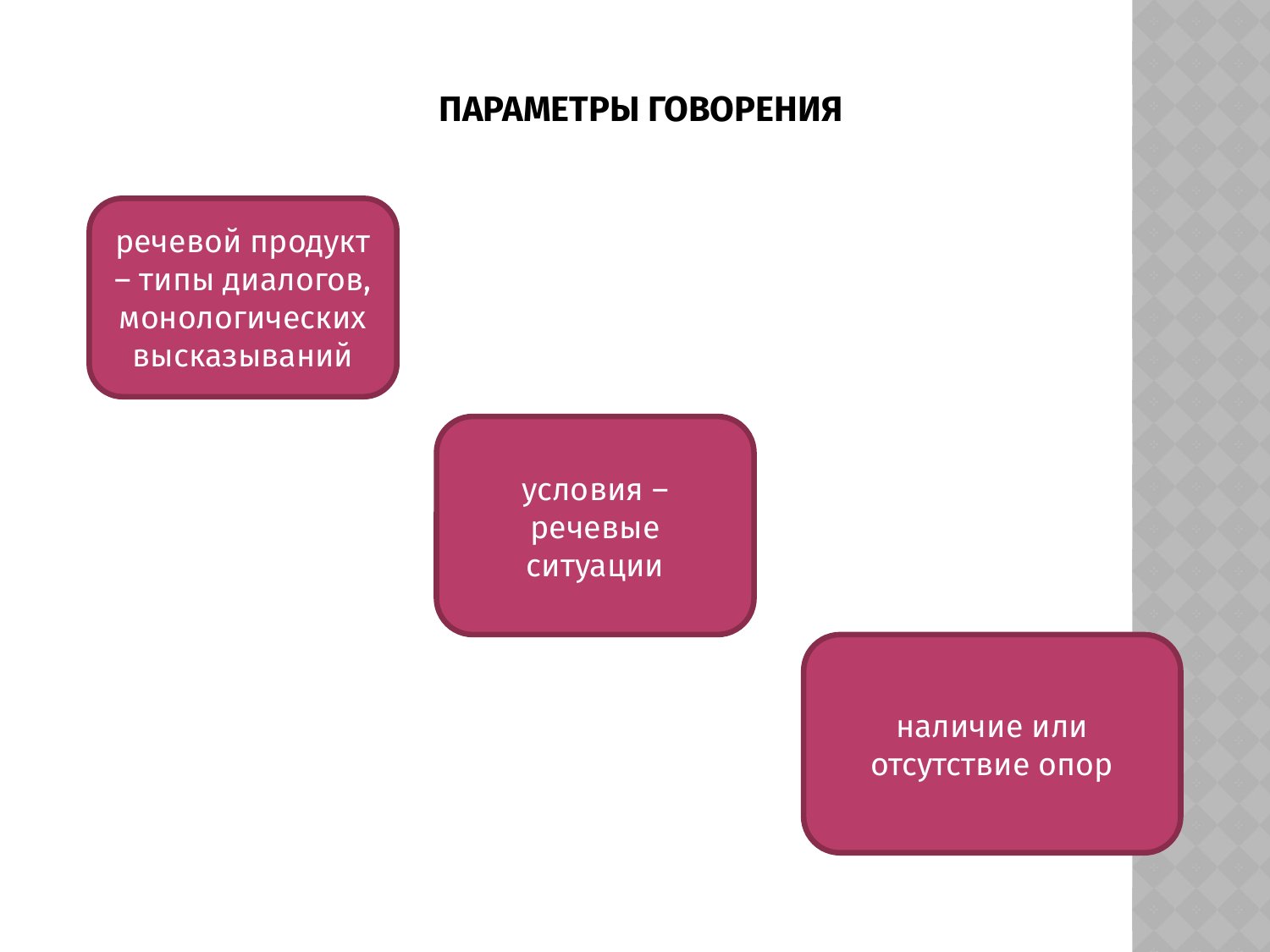

# Параметры говорения

речевой продукт – типы диалогов, монологических высказываний
условия – речевые ситуации
наличие или отсутствие опор